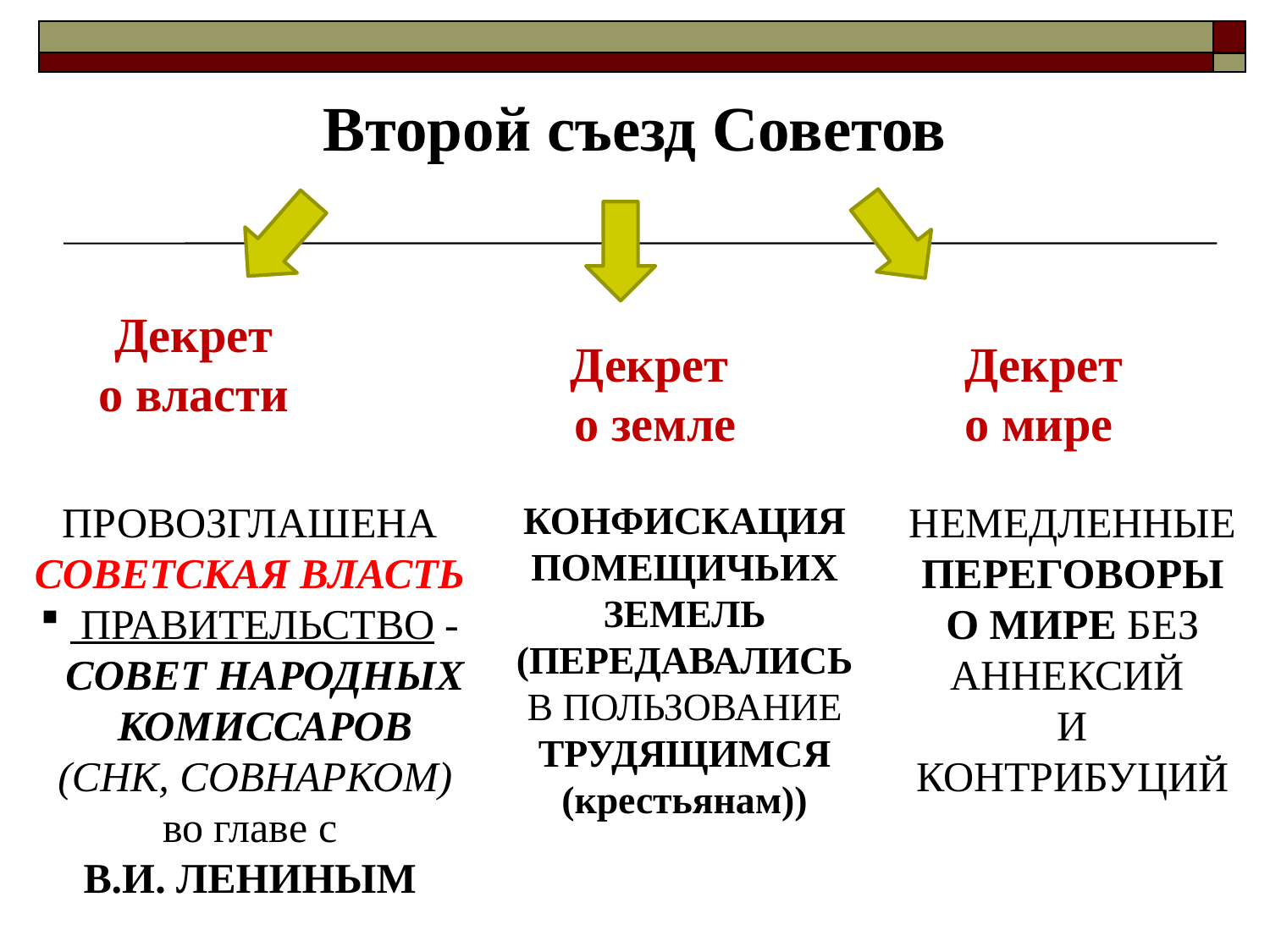

Второй съезд Советов

Декрет
о власти
Декрет
о земле
Декрет
о мире
ПРОВОЗГЛАШЕНА СОВЕТСКАЯ ВЛАСТЬ
 ПРАВИТЕЛЬСТВО -СОВЕТ НАРОДНЫХ
КОМИССАРОВ
 (СНК, СОВНАРКОМ)
 во главе с
В.И. ЛЕНИНЫМ
КОНФИСКАЦИЯ ПОМЕЩИЧЬИХ ЗЕМЕЛЬ
(ПЕРЕДАВАЛИСЬ
В ПОЛЬЗОВАНИЕ ТРУДЯЩИМСЯ
(крестьянам))
НЕМЕДЛЕННЫЕ ПЕРЕГОВОРЫ О МИРЕ БЕЗ АННЕКСИЙ
И КОНТРИБУЦИЙ